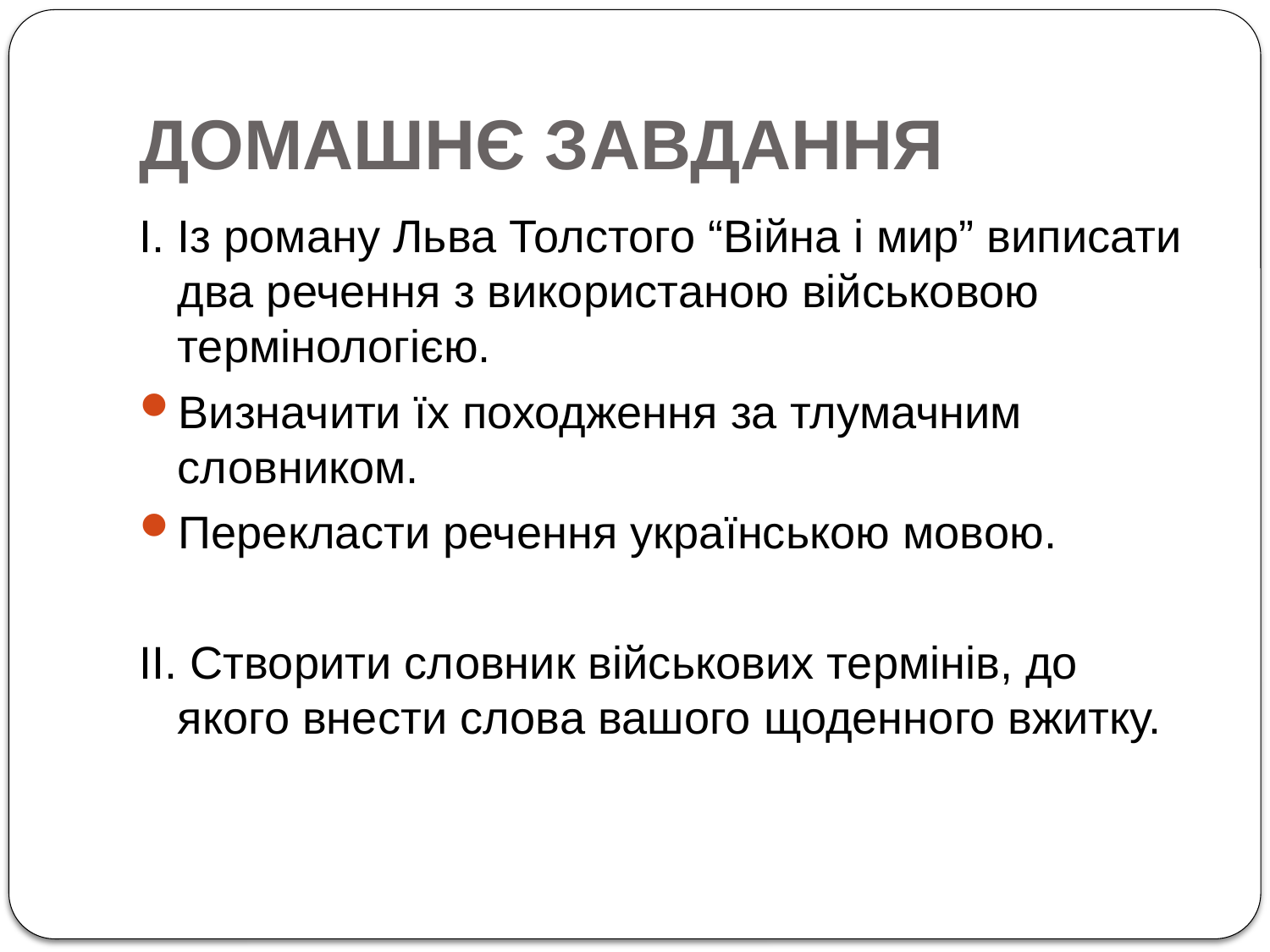

# ДОМАШНЄ ЗАВДАННЯ
І. Із роману Льва Толстого “Війна і мир” виписати два речення з використаною військовою термінологією.
Визначити їх походження за тлумачним словником.
Перекласти речення українською мовою.

ІІ. Створити словник військових термінів, до якого внести слова вашого щоденного вжитку.